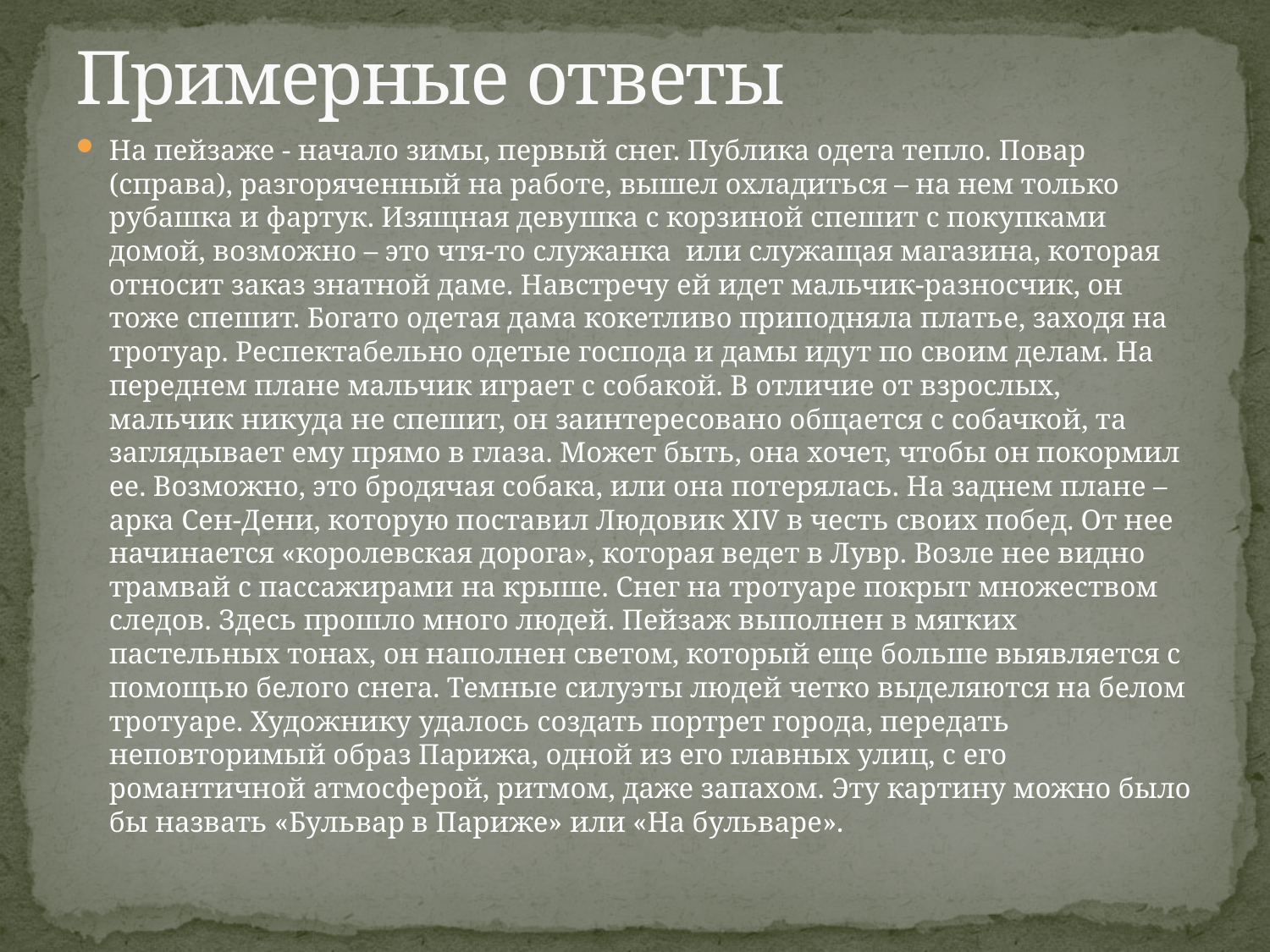

# Примерные ответы
На пейзаже - начало зимы, первый снег. Публика одета тепло. Повар (справа), разгоряченный на работе, вышел охладиться – на нем только рубашка и фартук. Изящная девушка с корзиной спешит с покупками домой, возможно – это чтя-то служанка  или служащая магазина, которая относит заказ знатной даме. Навстречу ей идет мальчик-разносчик, он тоже спешит. Богато одетая дама кокетливо приподняла платье, заходя на тротуар. Респектабельно одетые господа и дамы идут по своим делам. На переднем плане мальчик играет с собакой. В отличие от взрослых, мальчик никуда не спешит, он заинтересовано общается с собачкой, та заглядывает ему прямо в глаза. Может быть, она хочет, чтобы он покормил ее. Возможно, это бродячая собака, или она потерялась. На заднем плане – арка Сен-Дени, которую поставил Людовик ХIV в честь своих побед. От нее начинается «королевская дорога», которая ведет в Лувр. Возле нее видно трамвай с пассажирами на крыше. Снег на тротуаре покрыт множеством следов. Здесь прошло много людей. Пейзаж выполнен в мягких пастельных тонах, он наполнен светом, который еще больше выявляется с помощью белого снега. Темные силуэты людей четко выделяются на белом тротуаре. Художнику удалось создать портрет города, передать неповторимый образ Парижа, одной из его главных улиц, с его романтичной атмосферой, ритмом, даже запахом. Эту картину можно было бы назвать «Бульвар в Париже» или «На бульваре».